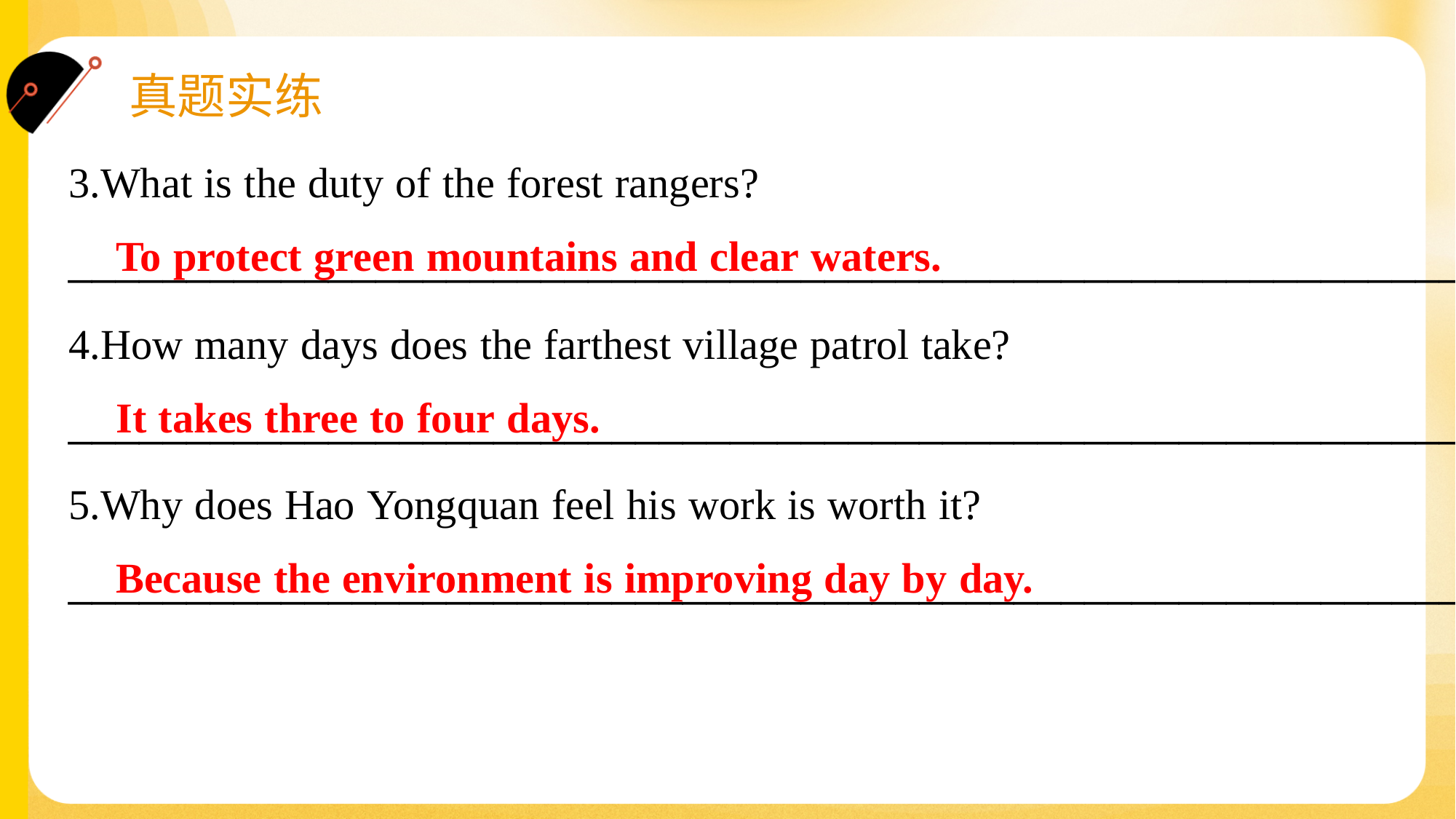

3.What is the duty of the forest rangers?
______________________________________________________________

    To protect green mountains and clear waters.
4.How many days does the farthest village patrol take?
______________________________________________________________

    It takes three to four days.
5.Why does Hao Yongquan feel his work is worth it?
______________________________________________________________

    Because the environment is improving day by day.